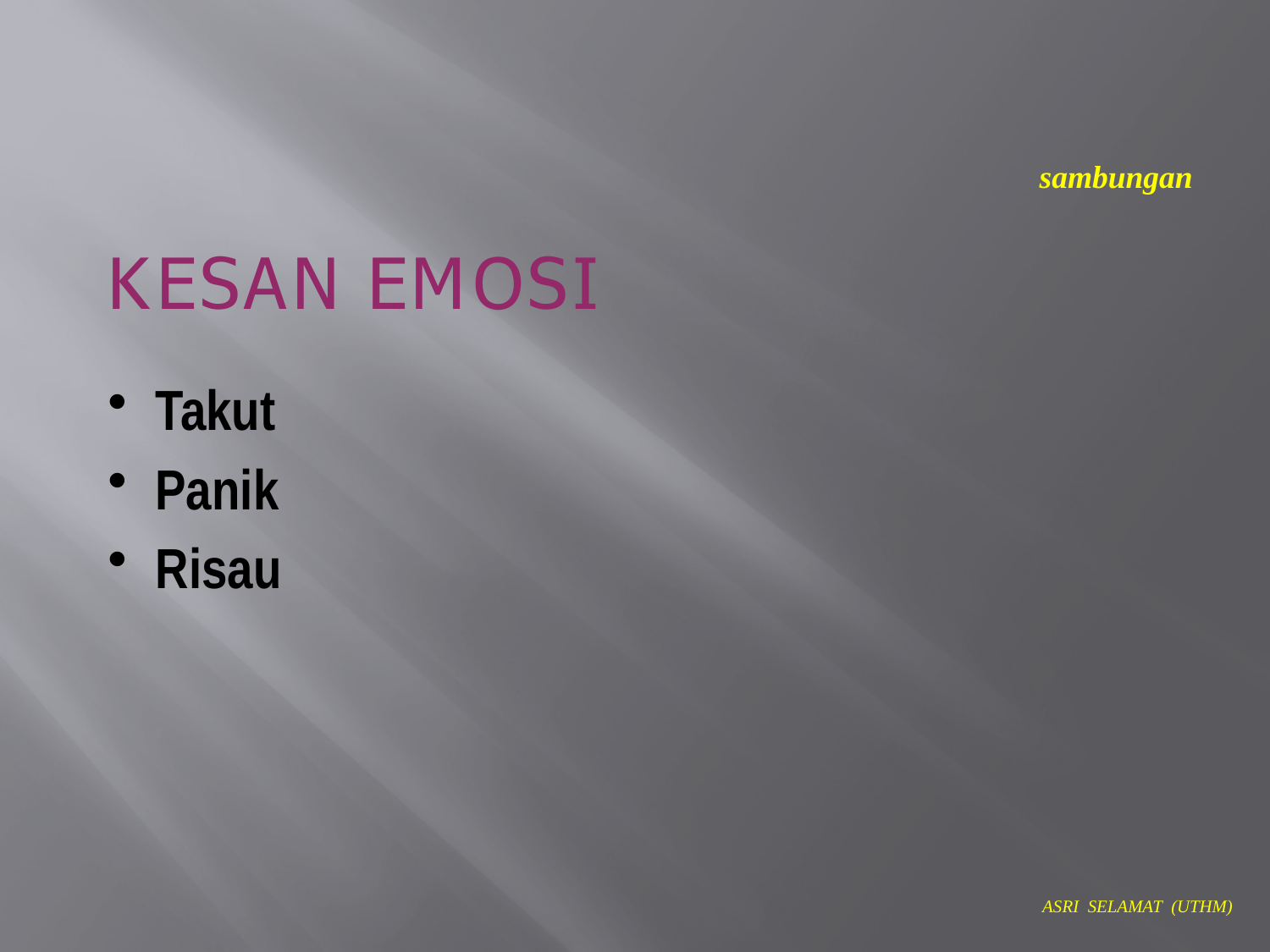

#
sambungan
KESAN EMOSI

Takut
Panik
Risau
ASRI  SELAMAT  (UTHM)